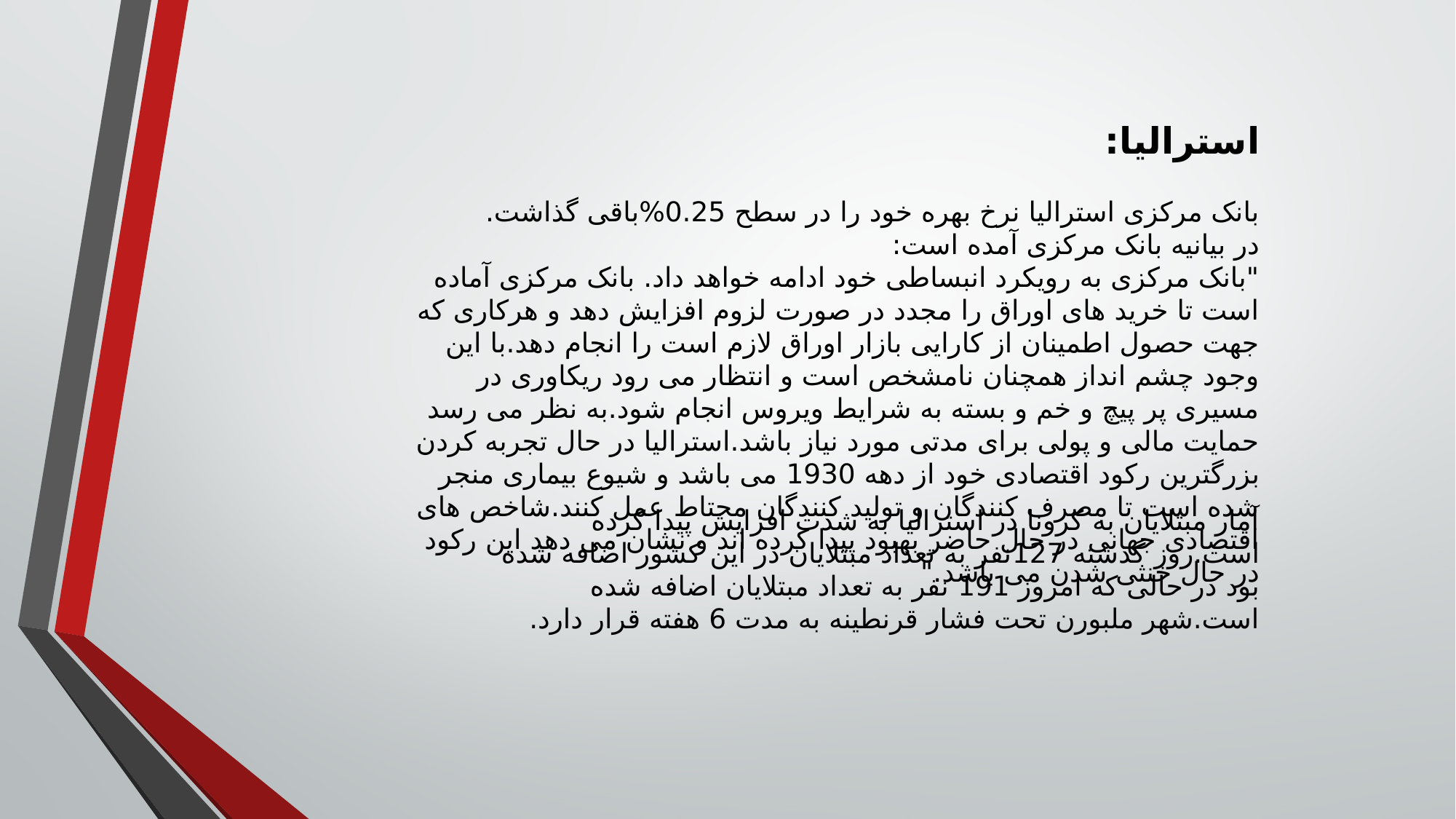

استرالیا:
بانک مرکزی استرالیا نرخ بهره خود را در سطح 0.25%باقی گذاشت.
در بیانیه بانک مرکزی آمده است:
"بانک مرکزی به رویکرد انبساطی خود ادامه خواهد داد. بانک مرکزی آماده است تا خرید های اوراق را مجدد در صورت لزوم افزایش دهد و هرکاری که جهت حصول اطمینان از کارایی بازار اوراق لازم است را انجام دهد.با این وجود چشم انداز همچنان نامشخص است و انتظار می رود ریکاوری در مسیری پر پیچ و خم و بسته به شرایط ویروس انجام شود.به نظر می رسد حمایت مالی و پولی برای مدتی مورد نیاز باشد.استرالیا در حال تجربه کردن بزرگترین رکود اقتصادی خود از دهه 1930 می باشد و شیوع بیماری منجر شده است تا مصرف کنندگان و تولید کنندگان محتاط عمل کنند.شاخص های اقتصادی جهانی در حال حاضر بهبود پیدا کرده اند و نشان می دهد این رکود در حال خنثی شدن می باشد."
آمار مبتلایان به کرونا در استرالیا به شدت افزایش پیدا کرده است.روز گذشته 127نفر به تعداد مبتلایان در این کشور اضافه شده بود در حالی که امروز 191 نفر به تعداد مبتلایان اضافه شده است.شهر ملبورن تحت فشار قرنطینه به مدت 6 هفته قرار دارد.